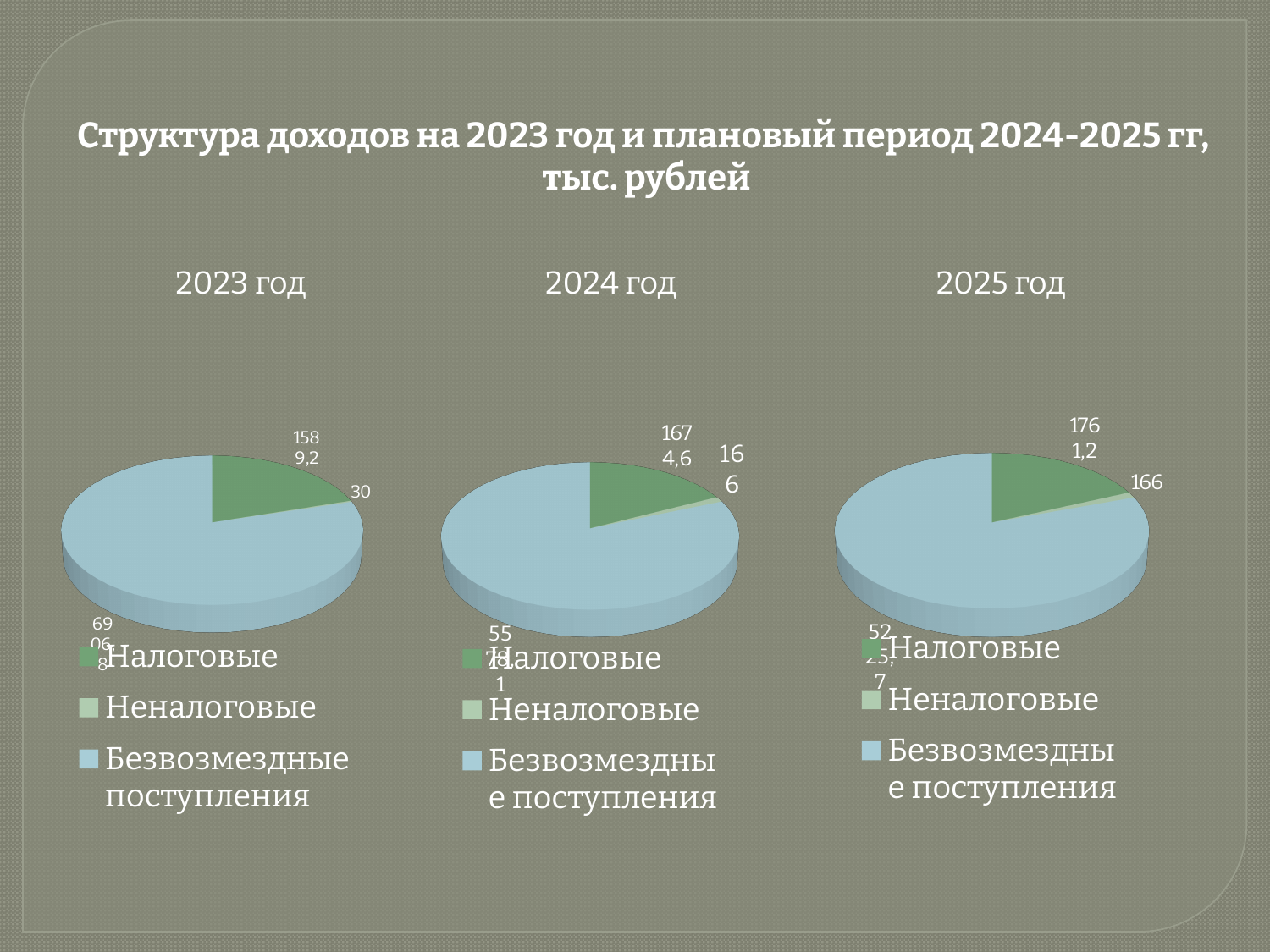

Структура доходов на 2023 год и плановый период 2024-2025 гг,
тыс. рублей
2023 год
2024 год
2025 год

[unsupported chart]

[unsupported chart]

[unsupported chart]